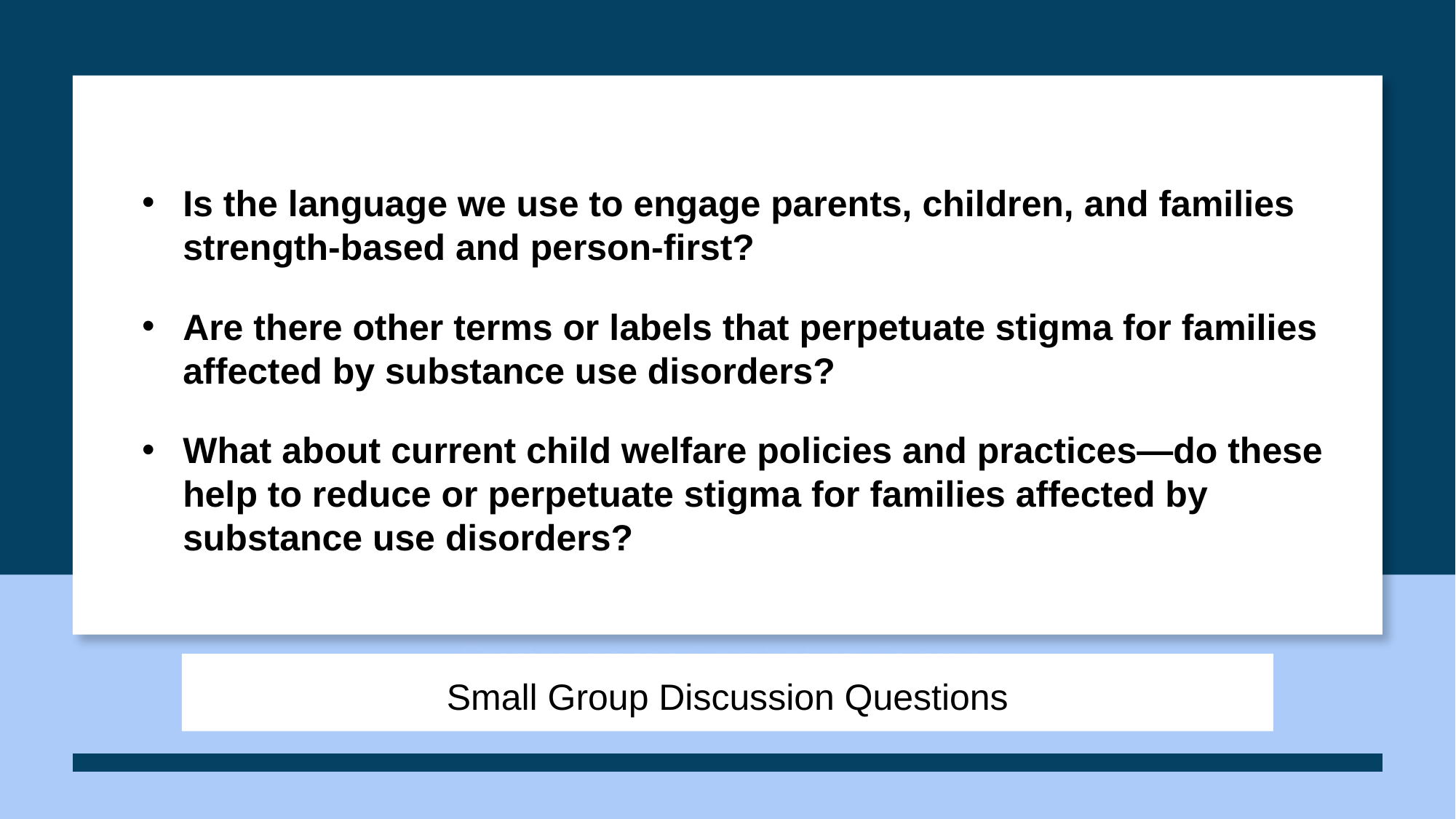

Is the language we use to engage parents, children, and families strength-based and person-first?
Are there other terms or labels that perpetuate stigma for families affected by substance use disorders?
What about current child welfare policies and practices—do these help to reduce or perpetuate stigma for families affected by substance use disorders?
# Strategies for Combating Stigma Small Group Discussion Questions